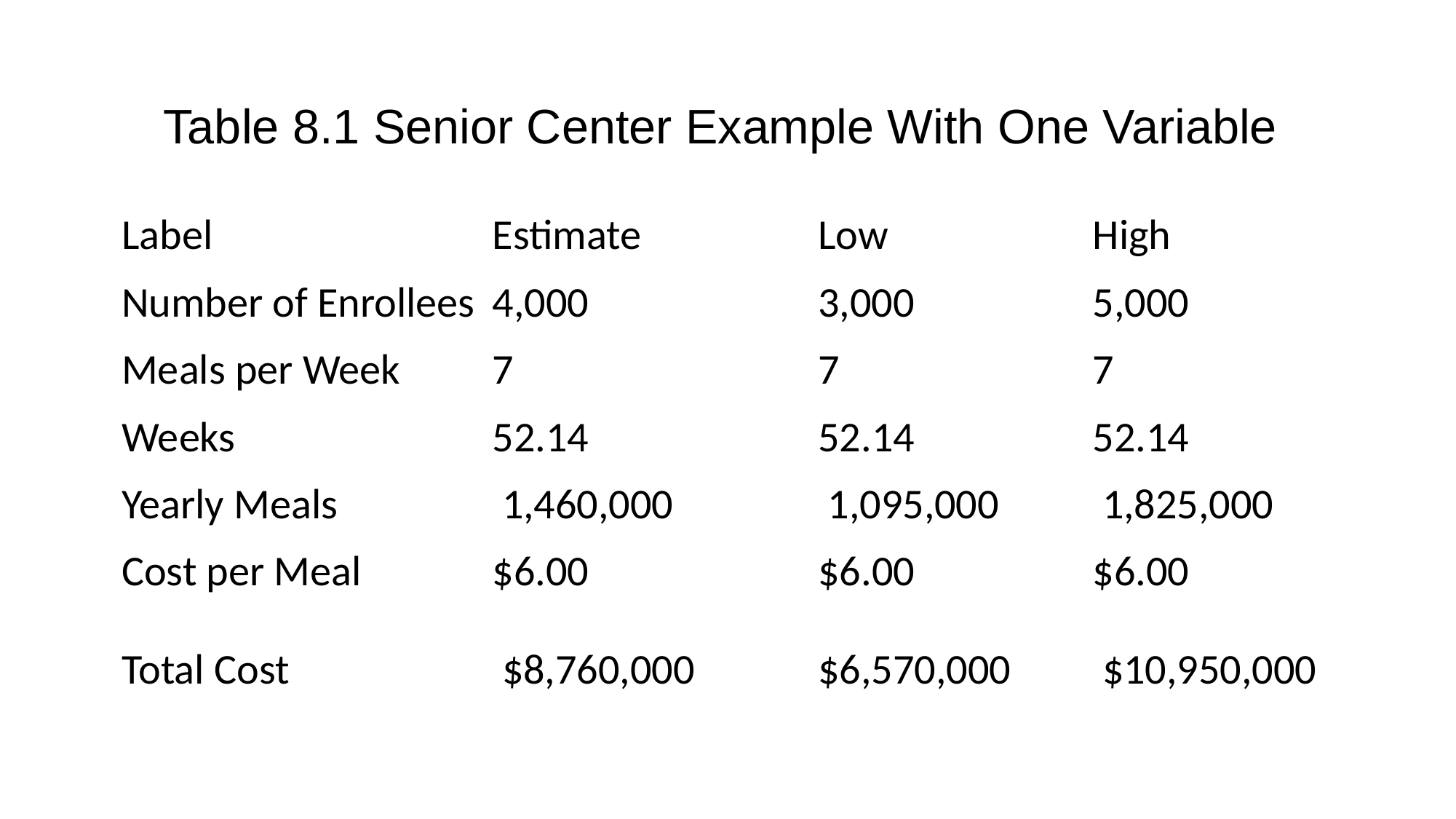

Table 8.1 Senior Center Example With One Variable
| Label | Estimate |  | Low |  | High |
| --- | --- | --- | --- | --- | --- |
| Number of Enrollees | 4,000 |  | 3,000 |  | 5,000 |
| Meals per Week | 7 |  | 7 |  | 7 |
| Weeks | 52.14 |  | 52.14 |  | 52.14 |
| Yearly Meals | 1,460,000 |  | 1,095,000 |  | 1,825,000 |
| Cost per Meal | $6.00 |  | $6.00 |  | $6.00 |
| Total Cost | $8,760,000 |  | $6,570,000 |  | $10,950,000 |